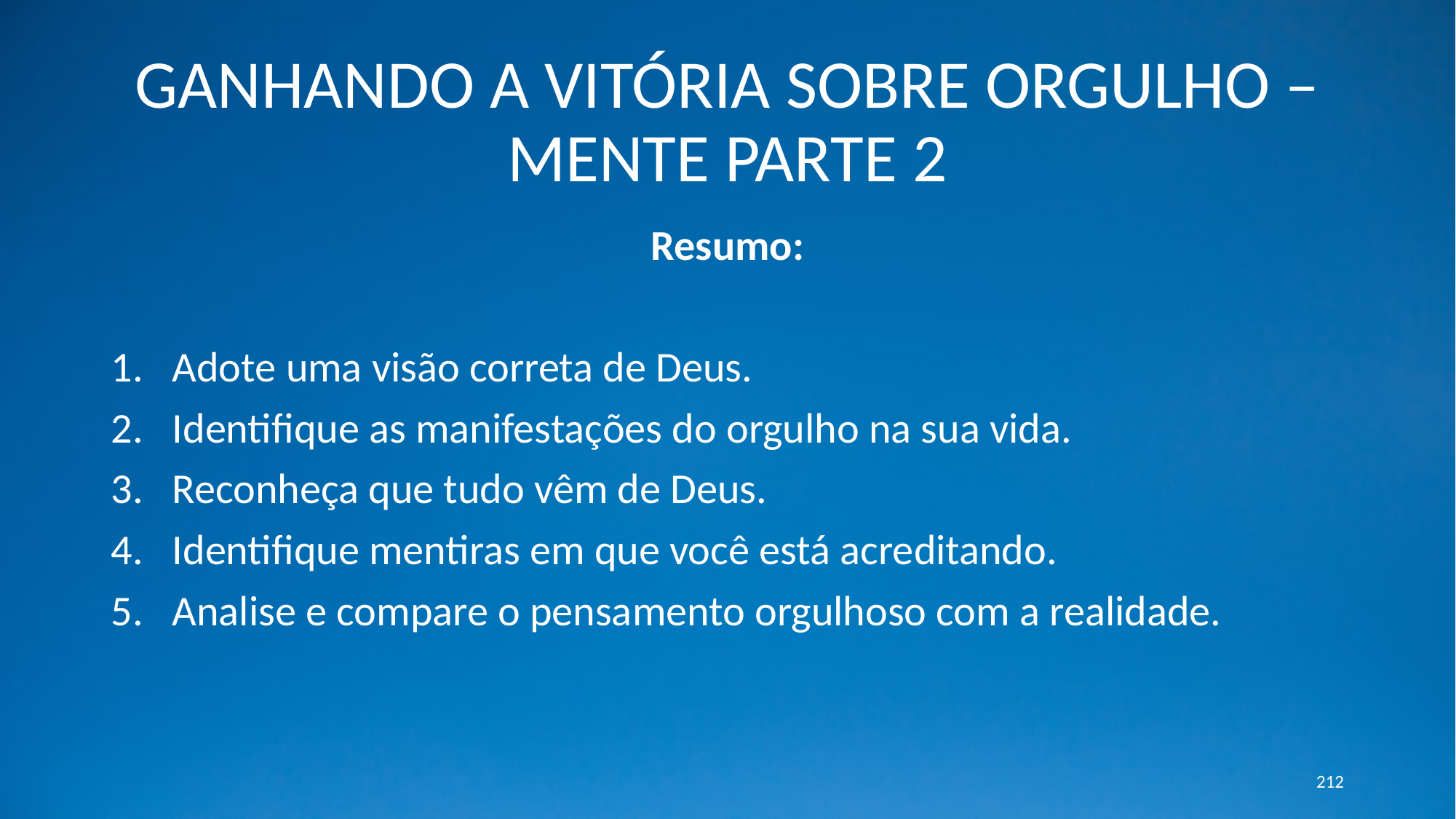

# GANHANDO A VITÓRIA SOBRE ORGULHO – MENTE PARTE 2
Resumo:

Adote uma visão correta de Deus.
Identifique as manifestações do orgulho na sua vida.
Reconheça que tudo vêm de Deus.
Identifique mentiras em que você está acreditando.
Analise e compare o pensamento orgulhoso com a realidade.
212